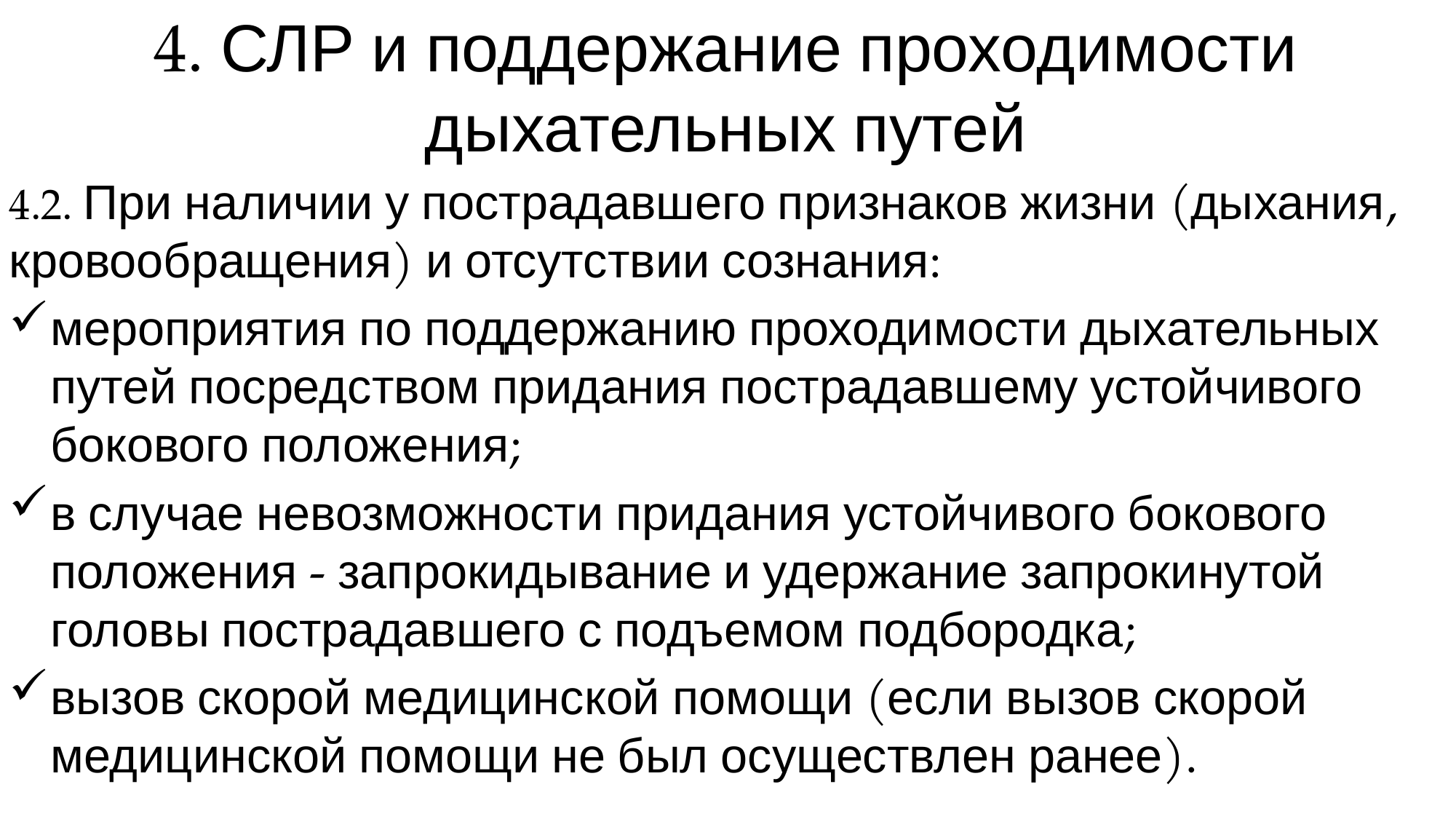

# 4. СЛР и поддержание проходимости дыхательных путей
4.2. При наличии у пострадавшего признаков жизни (дыхания, кровообращения) и отсутствии сознания:
мероприятия по поддержанию проходимости дыхательных путей посредством придания пострадавшему устойчивого бокового положения;
в случае невозможности придания устойчивого бокового положения - запрокидывание и удержание запрокинутой головы пострадавшего с подъемом подбородка;
вызов скорой медицинской помощи (если вызов скорой медицинской помощи не был осуществлен ранее).